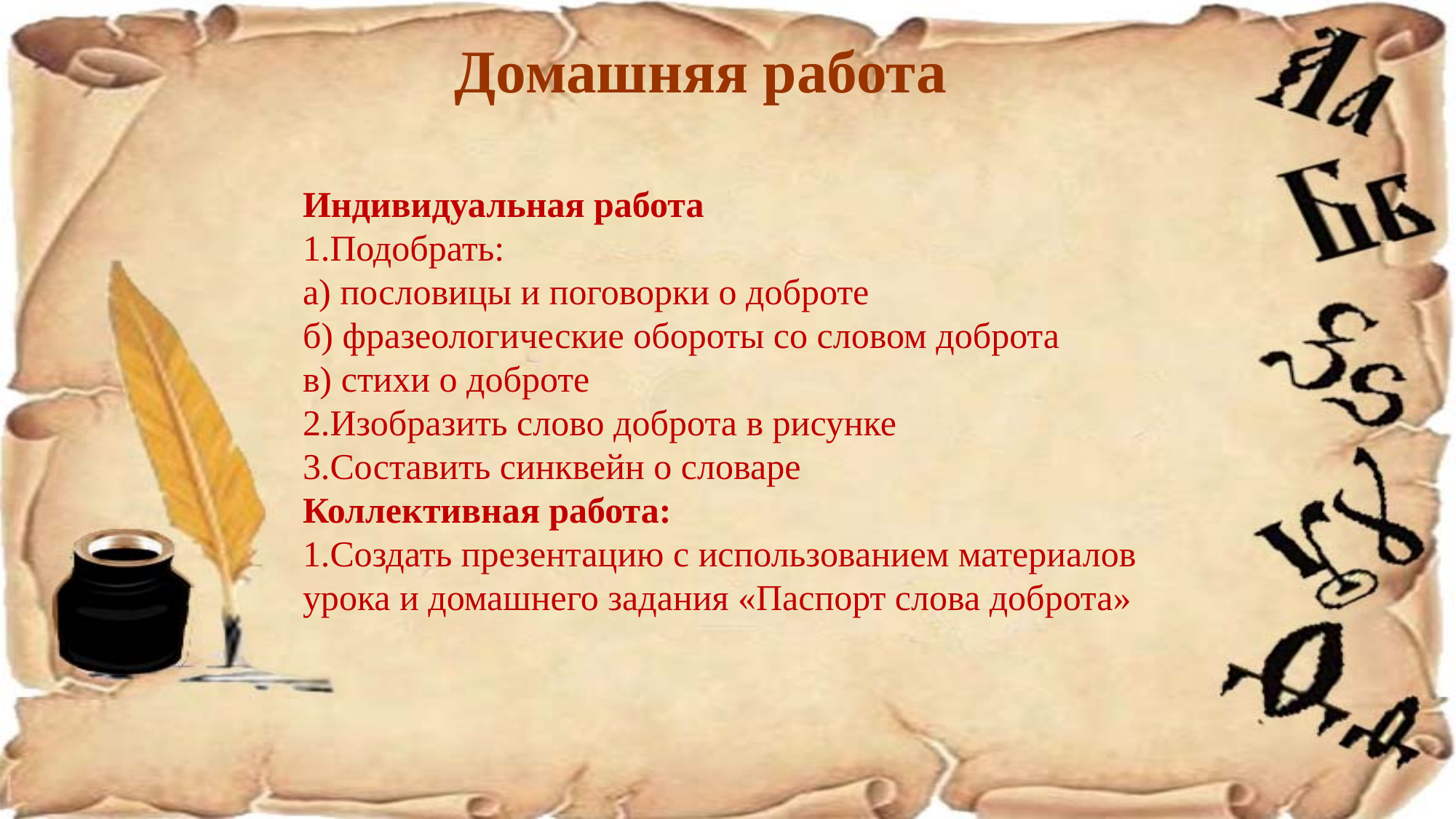

Домашняя работа
Индивидуальная работа
1.Подобрать:
а) пословицы и поговорки о доброте
б) фразеологические обороты со словом доброта
в) стихи о доброте
2.Изобразить слово доброта в рисунке
3.Составить синквейн о словаре
Коллективная работа:
1.Создать презентацию с использованием материалов урока и домашнего задания «Паспорт слова доброта»